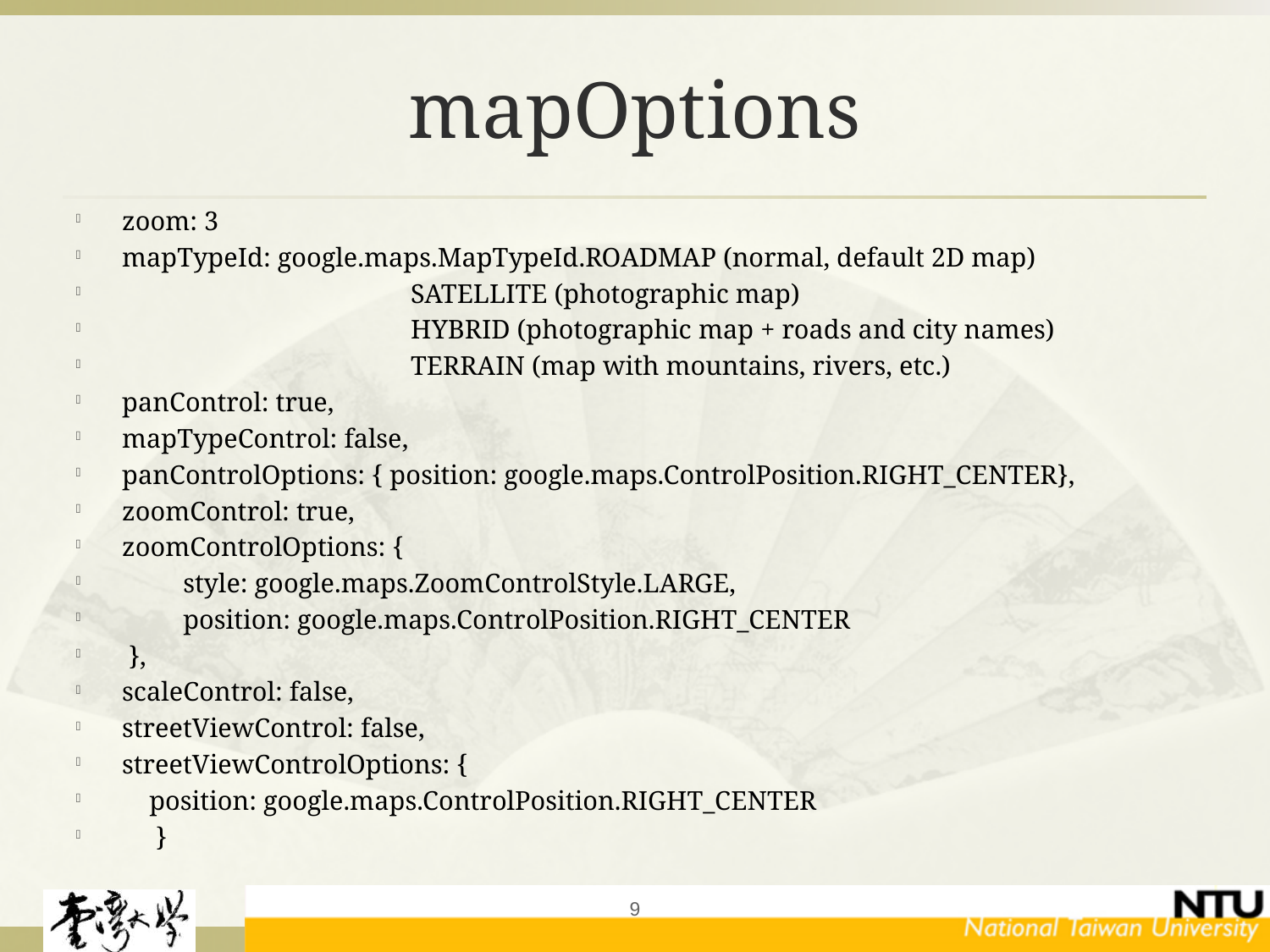

# mapOptions
zoom: 3
mapTypeId: google.maps.MapTypeId.ROADMAP (normal, default 2D map)
		                                  SATELLITE (photographic map)
		                                  HYBRID (photographic map + roads and city names)
		                                  TERRAIN (map with mountains, rivers, etc.)
panControl: true,
mapTypeControl: false,
panControlOptions: { position: google.maps.ControlPosition.RIGHT_CENTER},
zoomControl: true,
zoomControlOptions: {
         style: google.maps.ZoomControlStyle.LARGE,
         position: google.maps.ControlPosition.RIGHT_CENTER
 },
scaleControl: false,
streetViewControl: false,
streetViewControlOptions: {
    position: google.maps.ControlPosition.RIGHT_CENTER
     }

9